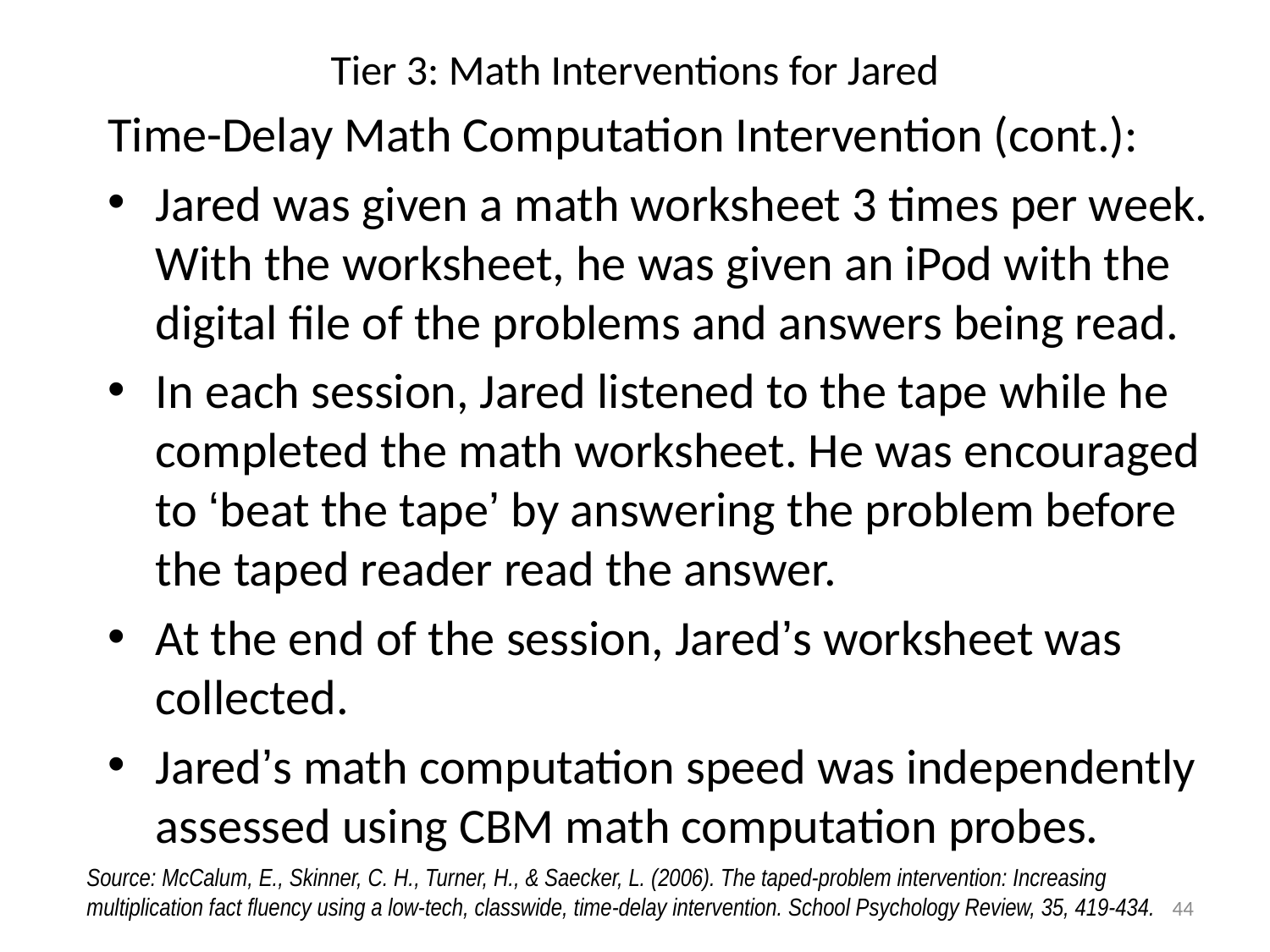

# Tier 3: Math Interventions for Jared
Time-Delay Math Computation Intervention (cont.):
Jared was given a math worksheet 3 times per week. With the worksheet, he was given an iPod with the digital file of the problems and answers being read.
In each session, Jared listened to the tape while he completed the math worksheet. He was encouraged to ‘beat the tape’ by answering the problem before the taped reader read the answer.
At the end of the session, Jared’s worksheet was collected.
Jared’s math computation speed was independently assessed using CBM math computation probes.
Source: McCalum, E., Skinner, C. H., Turner, H., & Saecker, L. (2006). The taped-problem intervention: Increasing multiplication fact fluency using a low-tech, classwide, time-delay intervention. School Psychology Review, 35, 419-434.
44